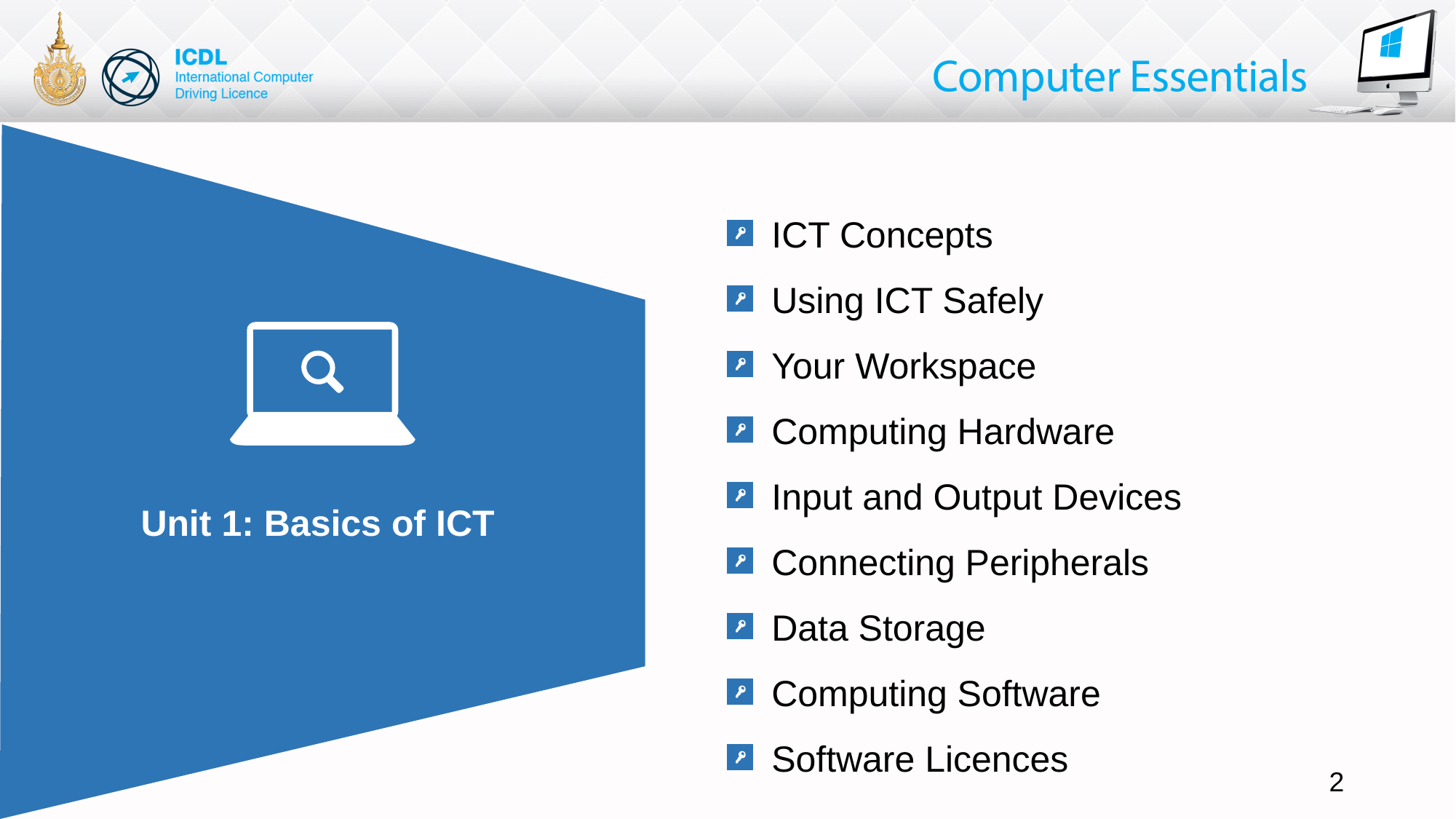

ICT Concepts
 Using ICT Safely
 Your Workspace
 Computing Hardware
 Input and Output Devices
 Connecting Peripherals
 Data Storage
 Computing Software
 Software Licences

# Unit 1: Basics of ICT
2